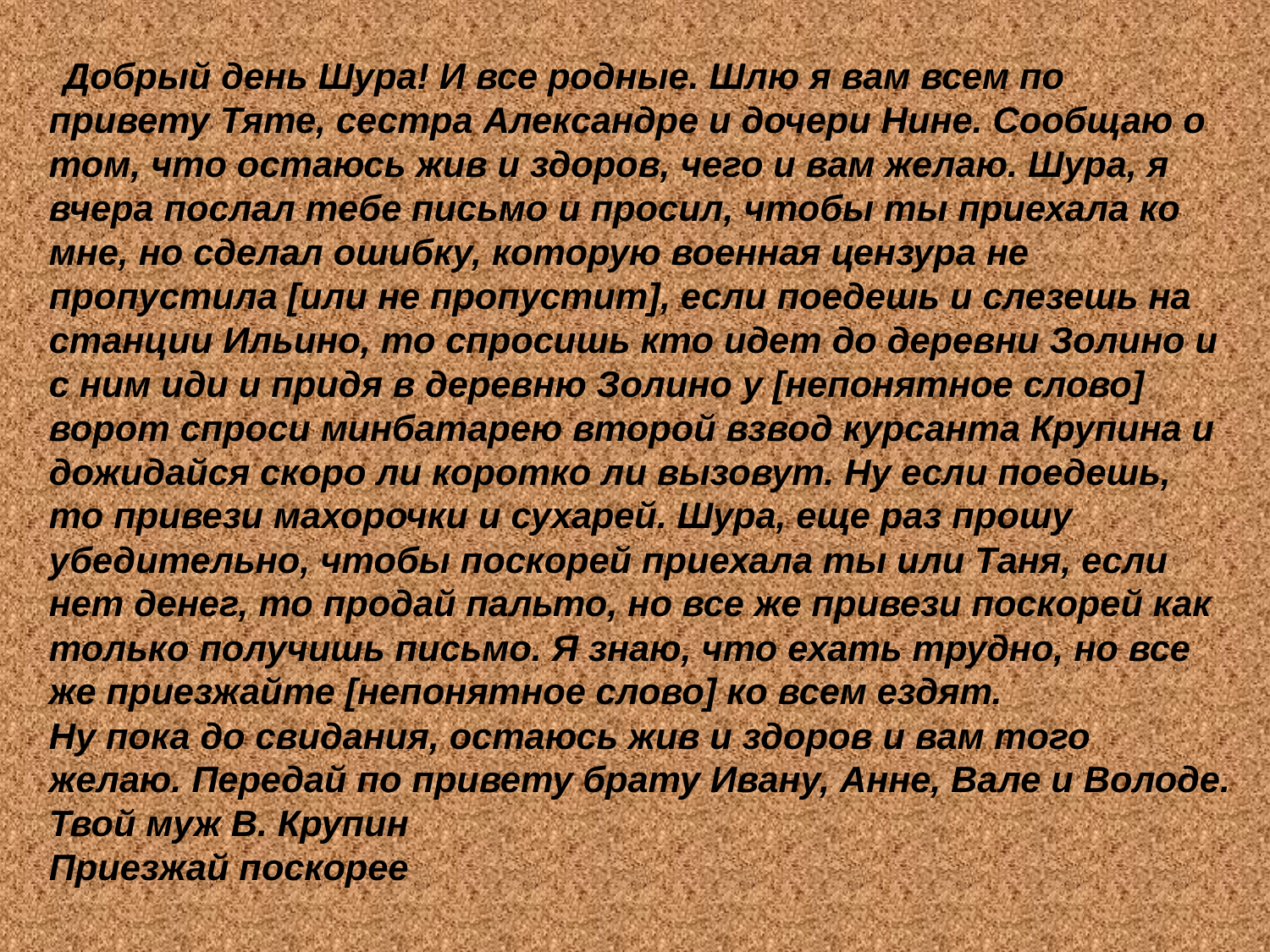

Добрый день Шура! И все родные. Шлю я вам всем по привету Тяте, сестра Александре и дочери Нине. Сообщаю о том, что остаюсь жив и здоров, чего и вам желаю. Шура, я вчера послал тебе письмо и просил, чтобы ты приехала ко мне, но сделал ошибку, которую военная цензура не пропустила [или не пропустит], если поедешь и слезешь на станции Ильино, то спросишь кто идет до деревни Золино и с ним иди и придя в деревню Золино у [непонятное слово] ворот спроси минбатарею второй взвод курсанта Крупина и дожидайся скоро ли коротко ли вызовут. Ну если поедешь, то привези махорочки и сухарей. Шура, еще раз прошу убедительно, чтобы поскорей приехала ты или Таня, если нет денег, то продай пальто, но все же привези поскорей как только получишь письмо. Я знаю, что ехать трудно, но все же приезжайте [непонятное слово] ко всем ездят.
Ну пока до свидания, остаюсь жив и здоров и вам того желаю. Передай по привету брату Ивану, Анне, Вале и Володе.
Твой муж В. Крупин
Приезжай поскорее